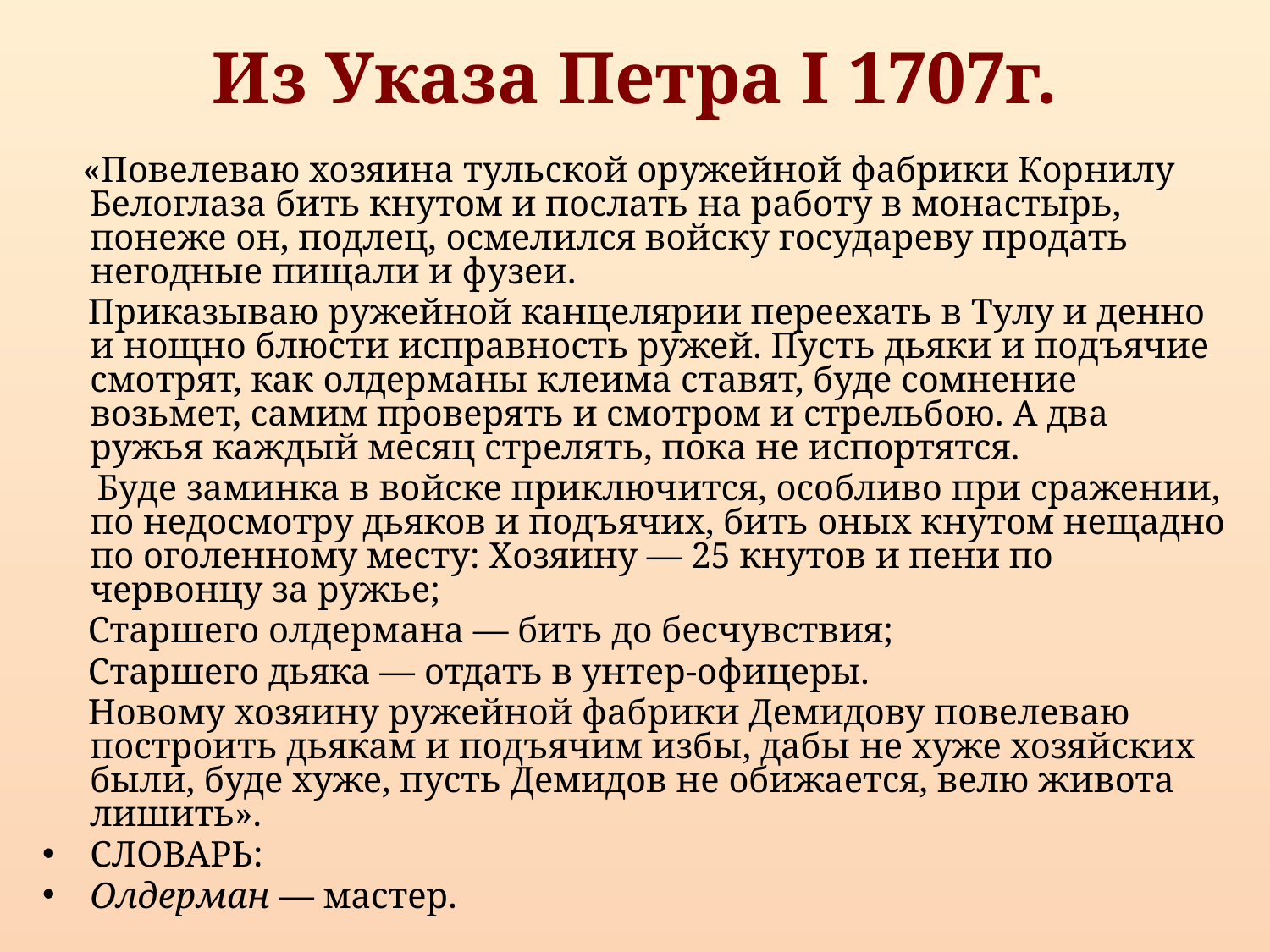

# Из Указа Петра I 1707г.
     «Повелеваю хозяина тульской оружейной фабрики Корнилу Белоглаза бить кнутом и послать на работу в монастырь, понеже он, подлец, осмелился войску государеву продать негодные пищали и фузеи.
     Приказываю ружейной канцелярии переехать в Тулу и денно и нощно блюсти исправность ружей. Пусть дьяки и подъячие смотрят, как олдерманы клеима ставят, буде сомнение возьмет, самим проверять и смотром и стрельбою. А два ружья каждый месяц стрелять, пока не испортятся.
      Буде заминка в войске приключится, особливо при сражении, по недосмотру дьяков и подъячих, бить оных кнутом нещадно по оголенному месту: Хозяину — 25 кнутов и пени по червонцу за ружье;
     Старшего олдермана — бить до бесчувствия;
     Старшего дьяка — отдать в унтер-офицеры.
     Новому хозяину ружейной фабрики Демидову повелеваю построить дьякам и подъячим избы, дабы не хуже хозяйских были, буде хуже, пусть Демидов не обижается, велю живота лишить».
СЛОВАРЬ:
Олдерман — мастер.